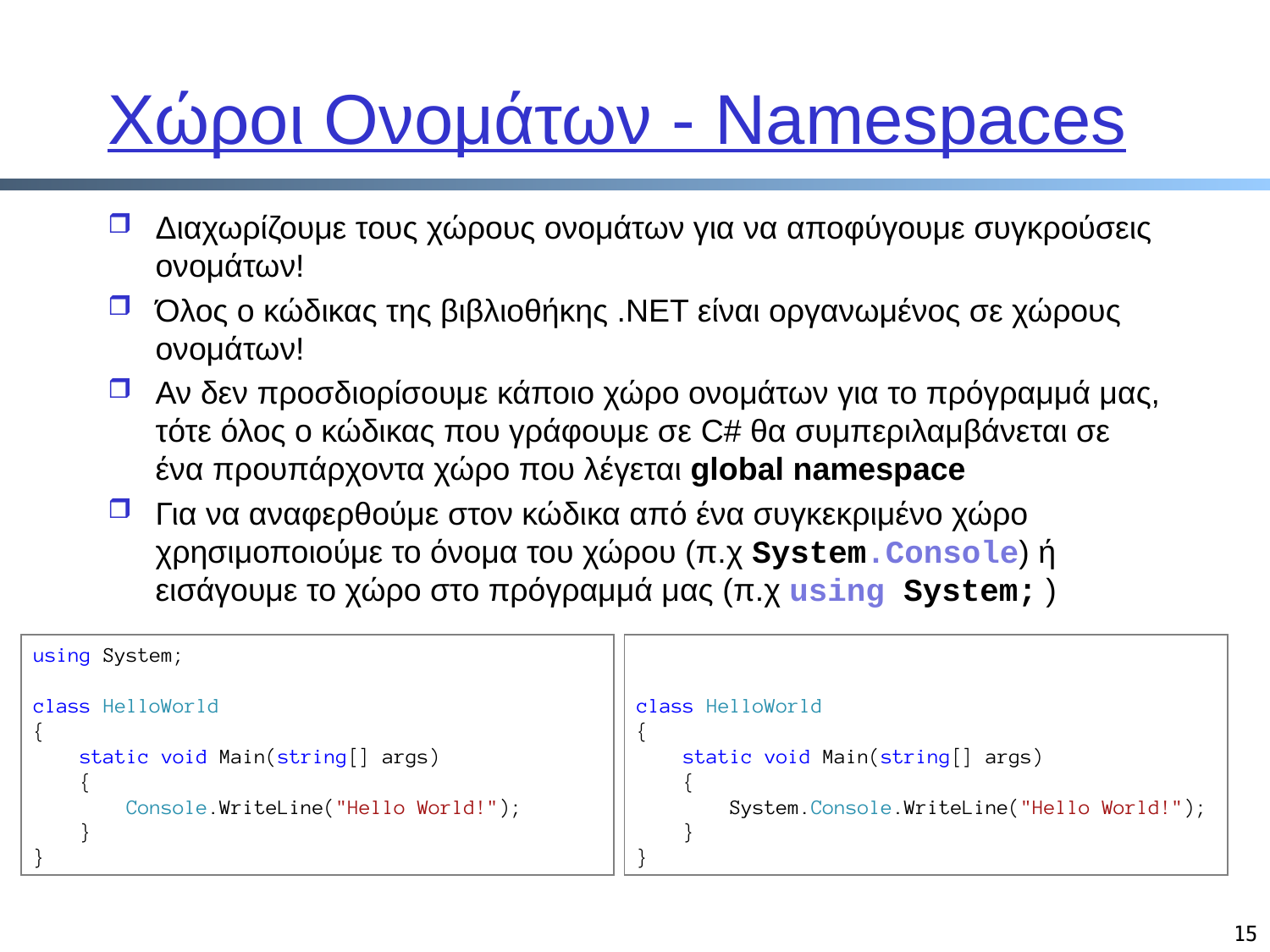

Χώροι Ονομάτων - Namespaces
Διαχωρίζουμε τους χώρους ονομάτων για να αποφύγουμε συγκρούσεις ονομάτων!
Όλος ο κώδικας της βιβλιοθήκης .NET είναι οργανωμένος σε χώρους ονομάτων!
Αν δεν προσδιορίσουμε κάποιο χώρο ονομάτων για το πρόγραμμά μας, τότε όλος ο κώδικας που γράφουμε σε C# θα συμπεριλαμβάνεται σε ένα προυπάρχοντα χώρο που λέγεται global namespace
Για να αναφερθούμε στον κώδικα από ένα συγκεκριμένο χώρο χρησιμοποιούμε το όνομα του χώρου (π.χ System.Console) ή εισάγουμε το χώρο στο πρόγραμμά μας (π.χ using System; )
using System;

class HelloWorld
{
    static void Main(string[] args)
    {
        Console.WriteLine("Hello World!");
    }
}

class HelloWorld
{
    static void Main(string[] args)
    {
        System.Console.WriteLine("Hello World!");
    }
}
15